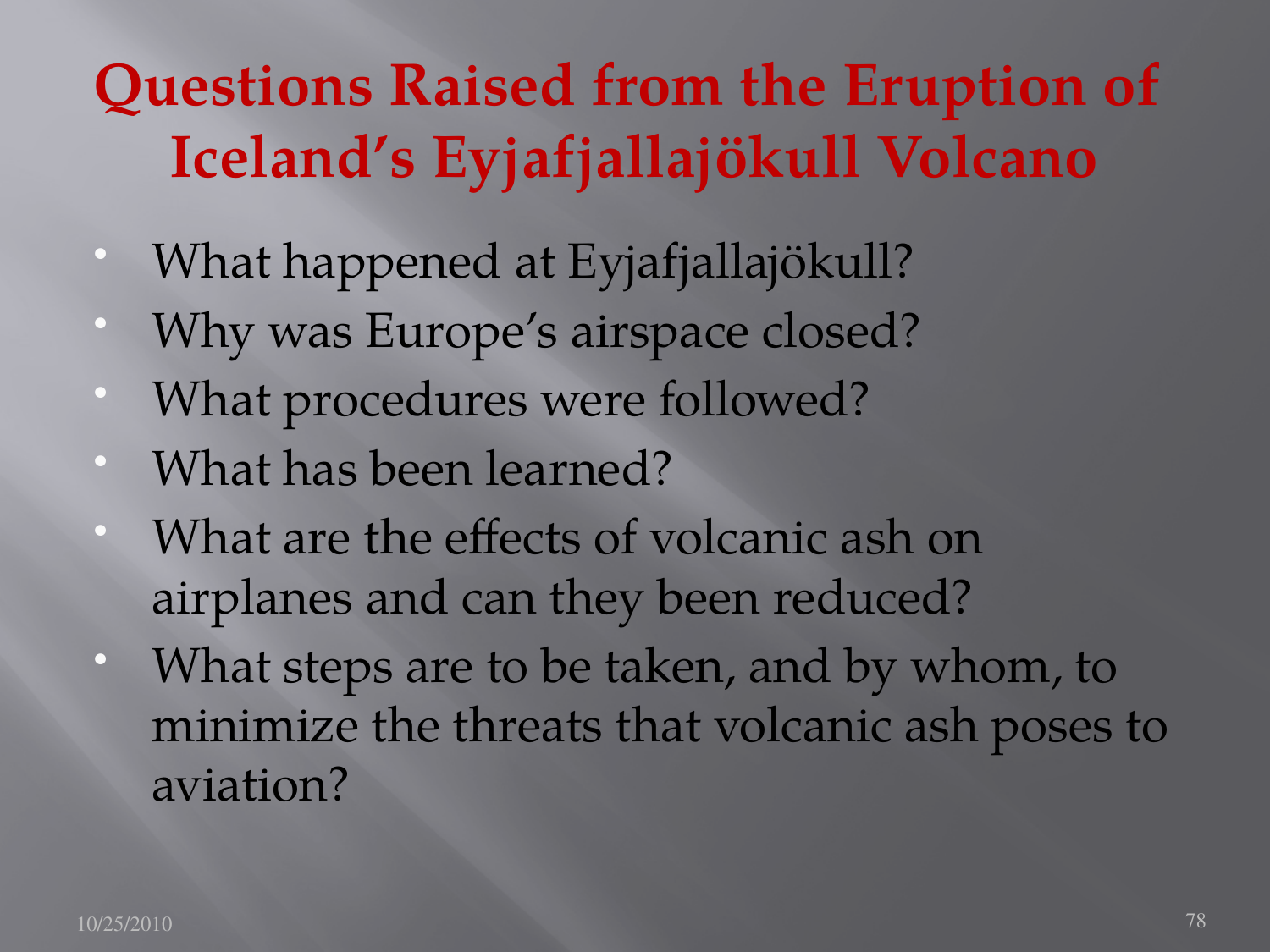

# Questions Raised from the Eruption of  Iceland’s Eyjafjallajökull Volcano
What happened at Eyjafjallajökull?
Why was Europe’s airspace closed?
What procedures were followed?
What has been learned?
What are the effects of volcanic ash on airplanes and can they been reduced?
What steps are to be taken, and by whom, to minimize the threats that volcanic ash poses to aviation?
10/25/2010
78